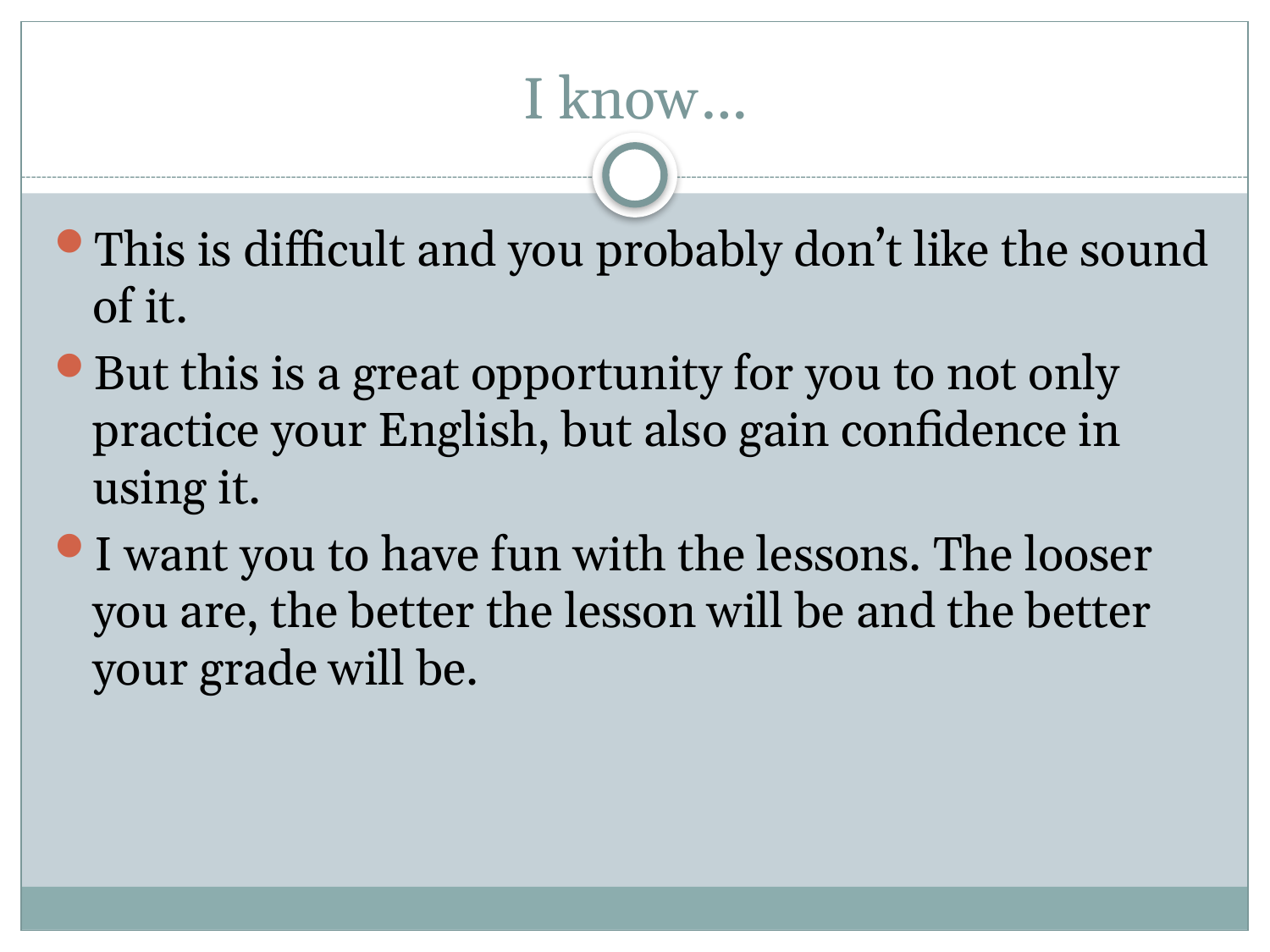

# I know…
This is difficult and you probably don’t like the sound of it.
But this is a great opportunity for you to not only practice your English, but also gain confidence in using it.
I want you to have fun with the lessons. The looser you are, the better the lesson will be and the better your grade will be.